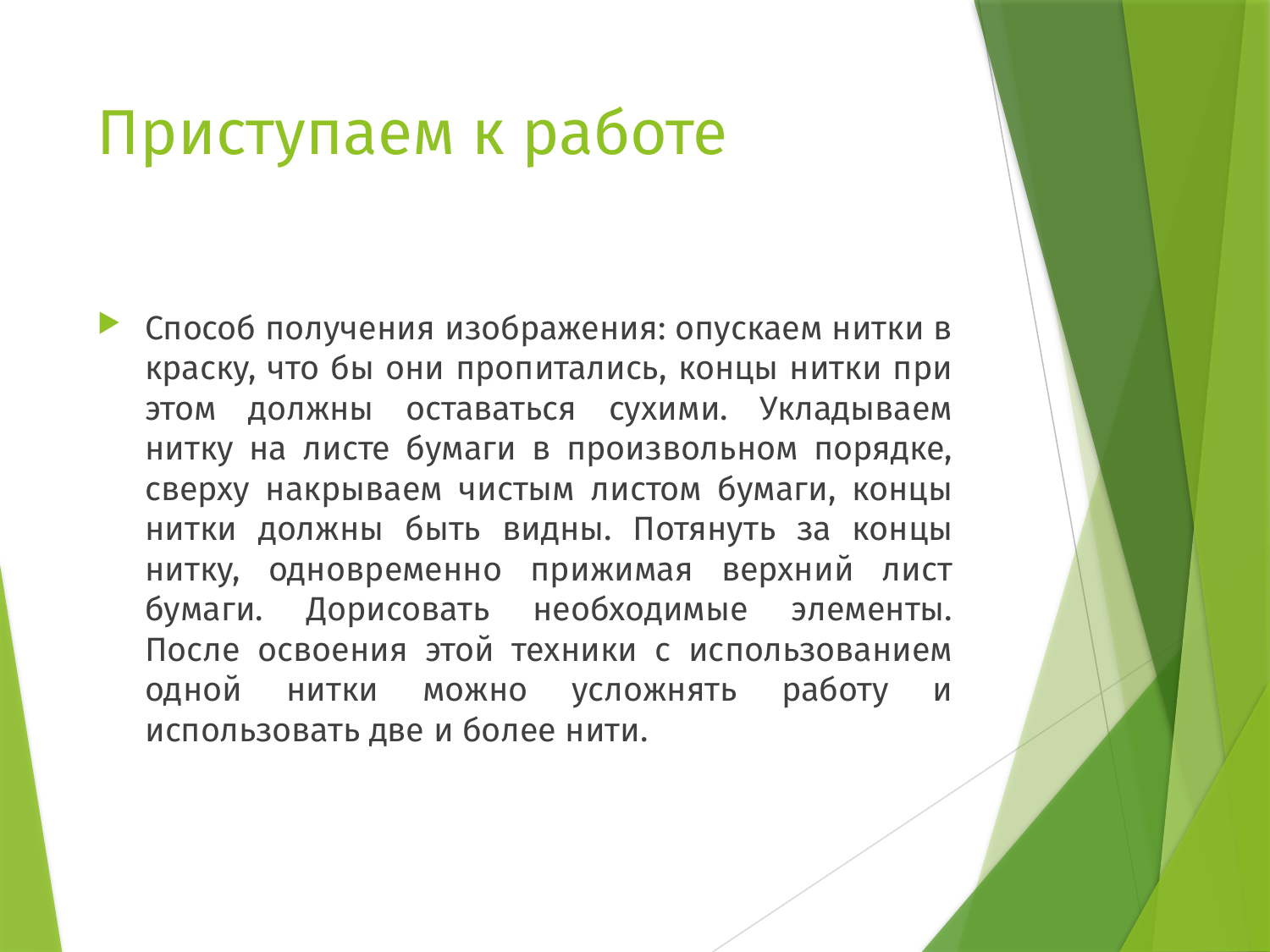

# Приступаем к работе
Способ получения изображения: опускаем нитки в краску, что бы они пропитались, концы нитки при этом должны оставаться сухими. Укладываем нитку на листе бумаги в произвольном порядке, сверху накрываем чистым листом бумаги, концы нитки должны быть видны. Потянуть за концы нитку, одновременно прижимая верхний лист бумаги. Дорисовать необходимые элементы. После освоения этой техники с использованием одной нитки можно усложнять работу и использовать две и более нити.